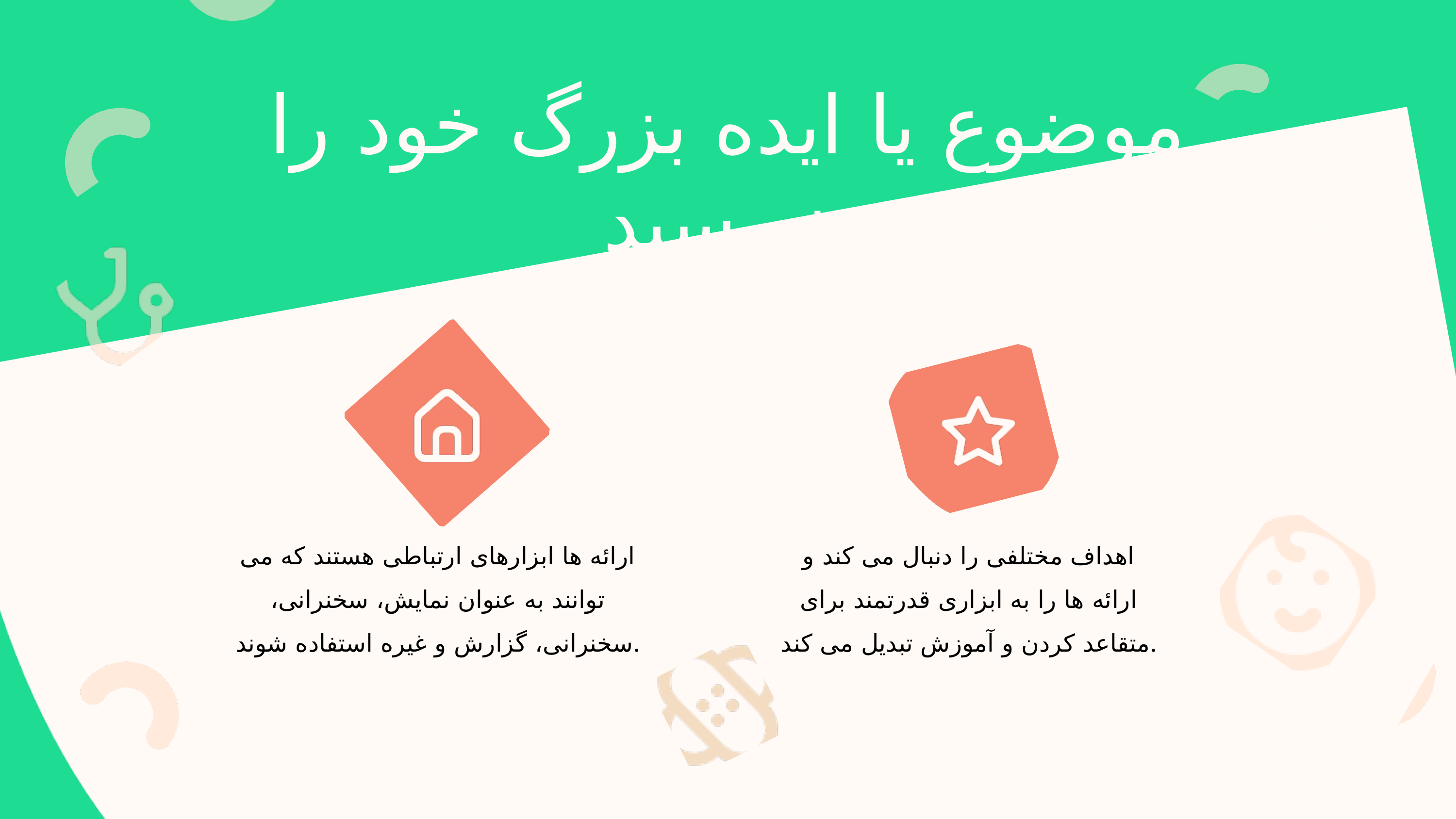

موضوع یا ایده بزرگ خود را بنویسید

ارائه ها ابزارهای ارتباطی هستند که می توانند به عنوان نمایش، سخنرانی، سخنرانی، گزارش و غیره استفاده شوند.
اهداف مختلفی را دنبال می کند و ارائه ها را به ابزاری قدرتمند برای متقاعد کردن و آموزش تبدیل می کند.